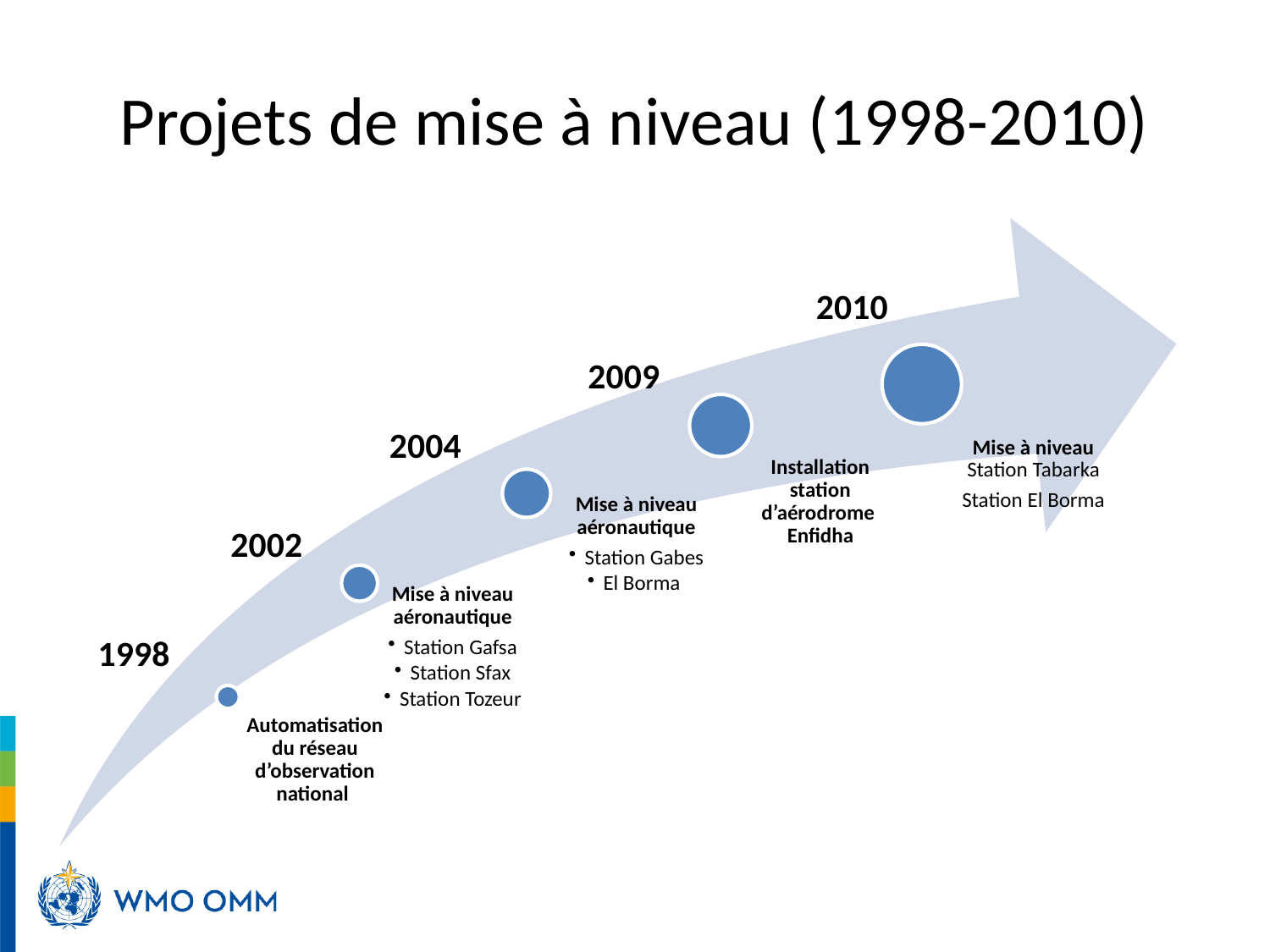

# Projets de mise à niveau (1998-2010)
Automatisation du réseau d’observation national
Mise à niveau aéronautique
Station Gafsa
Station Sfax
Station Tozeur
Mise à niveau aéronautique
Station Gabes
El Borma
Installation station d’aérodrome  Enfidha
Mise à niveau Station Tabarka
Station El Borma
2010
2009
2004
2002
1998